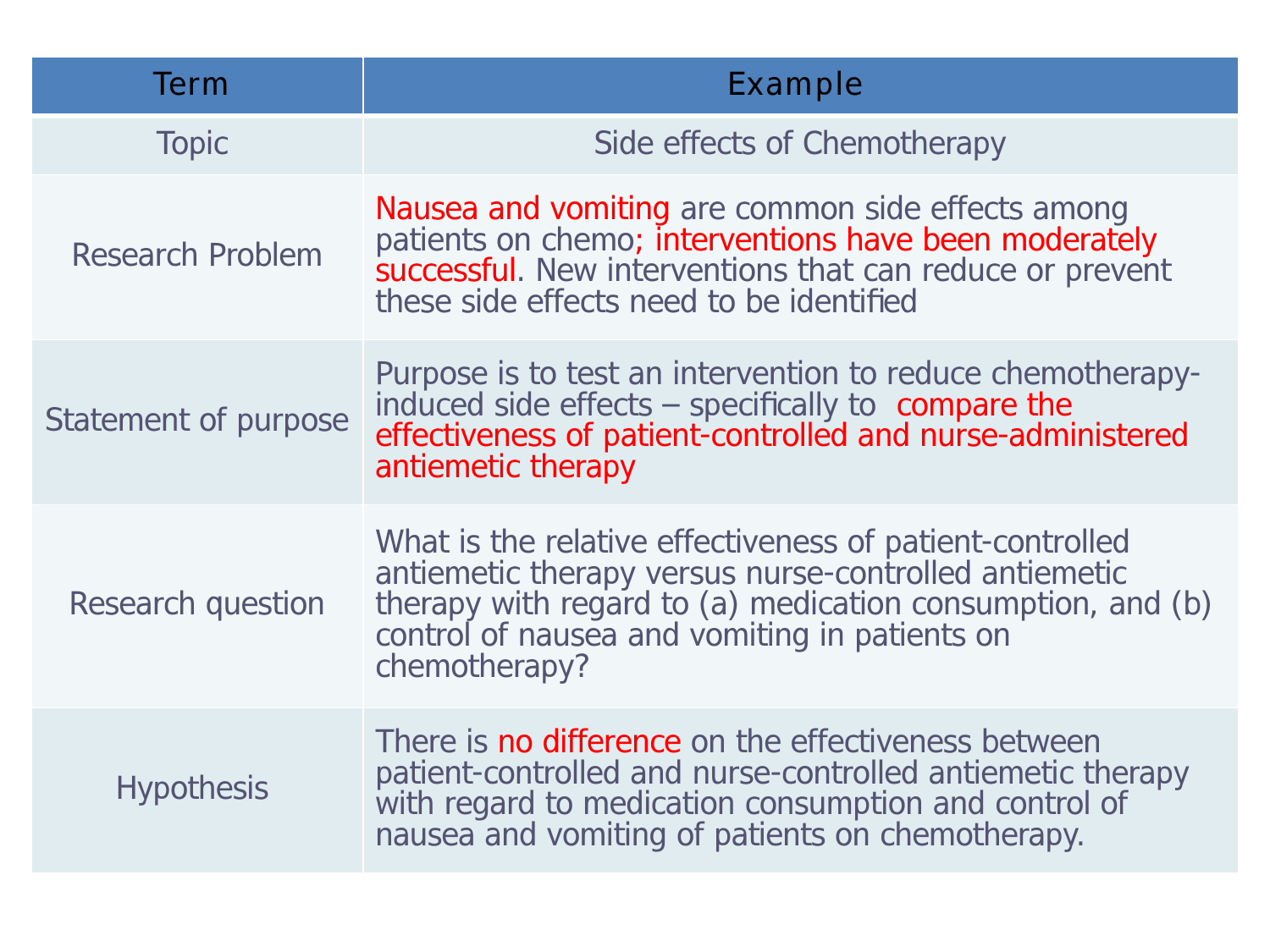

| Term | Example |
| --- | --- |
| Topic | Side effects of Chemotherapy |
| Research Problem | Nausea and vomiting are common side effects among patients on chemo; interventions have been moderately successful. New interventions that can reduce or prevent these side effects need to be identified |
| Statement of purpose | Purpose is to test an intervention to reduce chemotherapy-induced side effects – specifically to compare the effectiveness of patient-controlled and nurse-administered antiemetic therapy |
| Research question | What is the relative effectiveness of patient-controlled antiemetic therapy versus nurse-controlled antiemetic therapy with regard to (a) medication consumption, and (b) control of nausea and vomiting in patients on chemotherapy? |
| Hypothesis | There is no difference on the effectiveness between patient-controlled and nurse-controlled antiemetic therapy with regard to medication consumption and control of nausea and vomiting of patients on chemotherapy. |